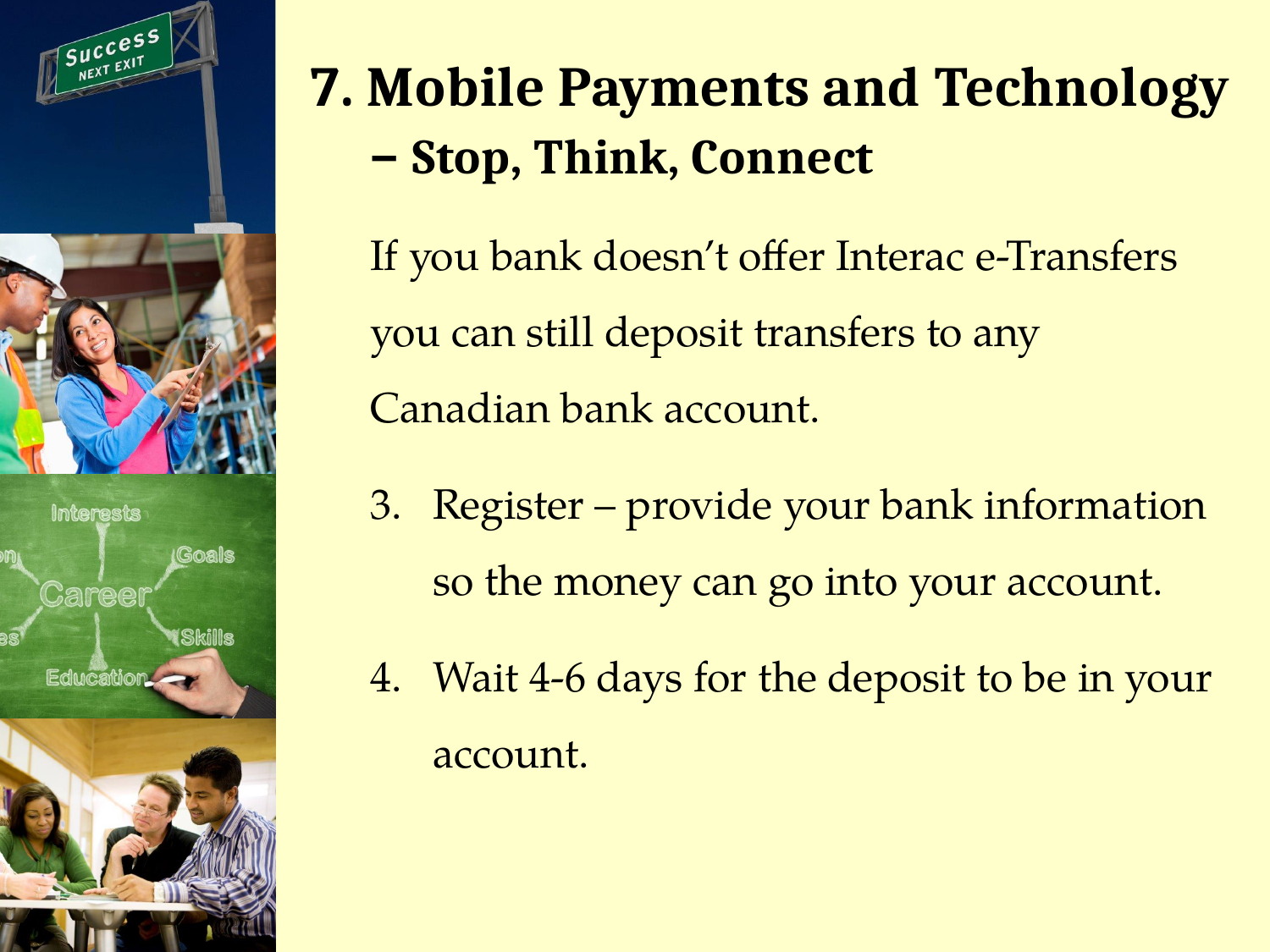

# 7. Mobile Payments and Technology – Stop, Think, Connect
If you bank doesn’t offer Interac e-Transfers you can still deposit transfers to any Canadian bank account.
Register – provide your bank information so the money can go into your account.
Wait 4-6 days for the deposit to be in your account.